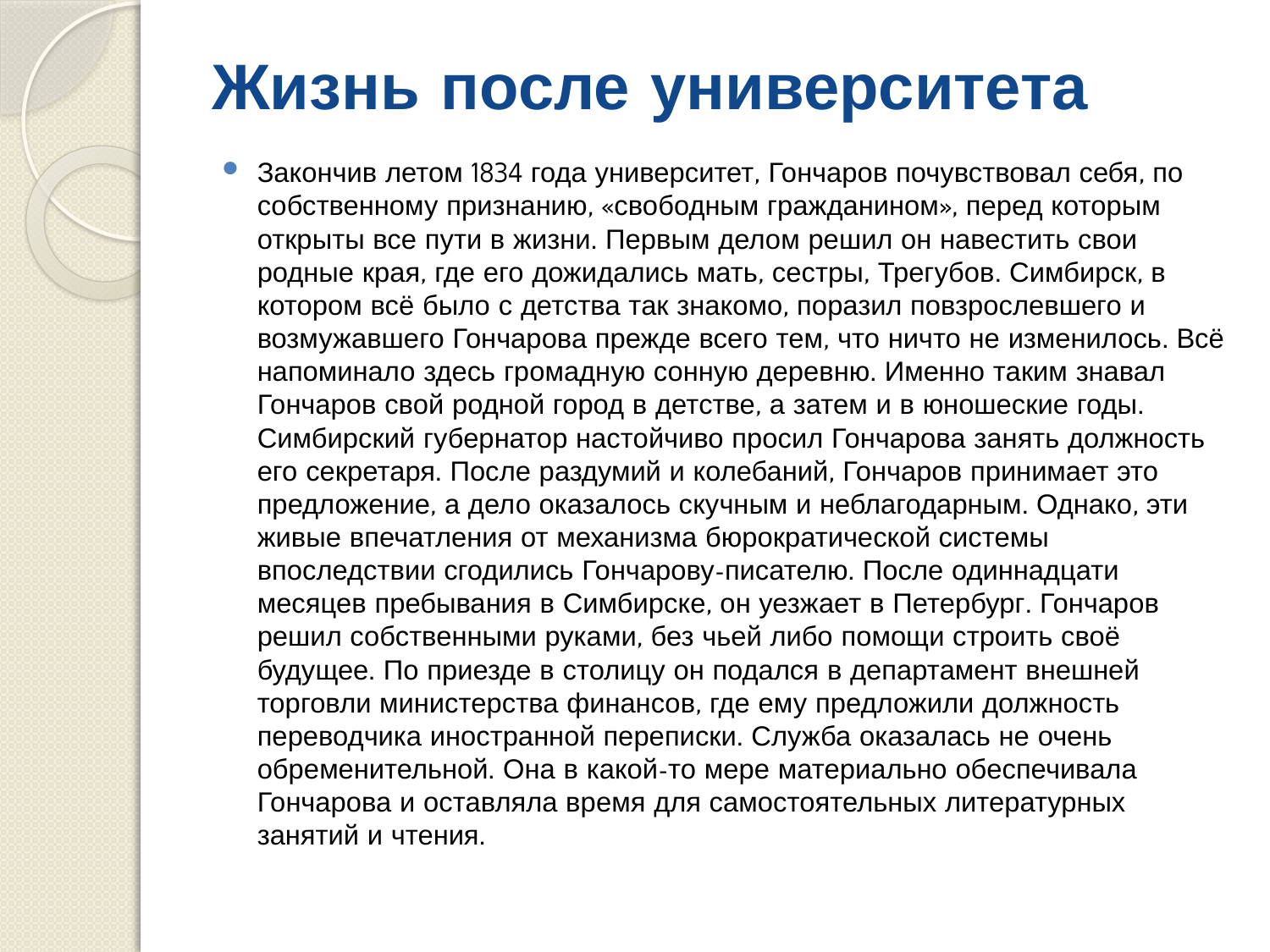

# Жизнь после университета
Закончив летом 1834 года университет, Гончаров почувствовал себя, по собственному признанию, «свободным гражданином», перед которым открыты все пути в жизни. Первым делом решил он навестить свои родные края, где его дожидались мать, сестры, Трегубов. Симбирск, в котором всё было с детства так знакомо, поразил повзрослевшего и возмужавшего Гончарова прежде всего тем, что ничто не изменилось. Всё напоминало здесь громадную сонную деревню. Именно таким знавал Гончаров свой родной город в детстве, а затем и в юношеские годы. Симбирский губернатор настойчиво просил Гончарова занять должность его секретаря. После раздумий и колебаний, Гончаров принимает это предложение, а дело оказалось скучным и неблагодарным. Однако, эти живые впечатления от механизма бюрократической системы впоследствии сгодились Гончарову-писателю. После одиннадцати месяцев пребывания в Симбирске, он уезжает в Петербург. Гончаров решил собственными руками, без чьей либо помощи строить своё будущее. По приезде в столицу он подался в департамент внешней торговли министерства финансов, где ему предложили должность переводчика иностранной переписки. Служба оказалась не очень обременительной. Она в какой-то мере материально обеспечивала Гончарова и оставляла время для самостоятельных литературных занятий и чтения.